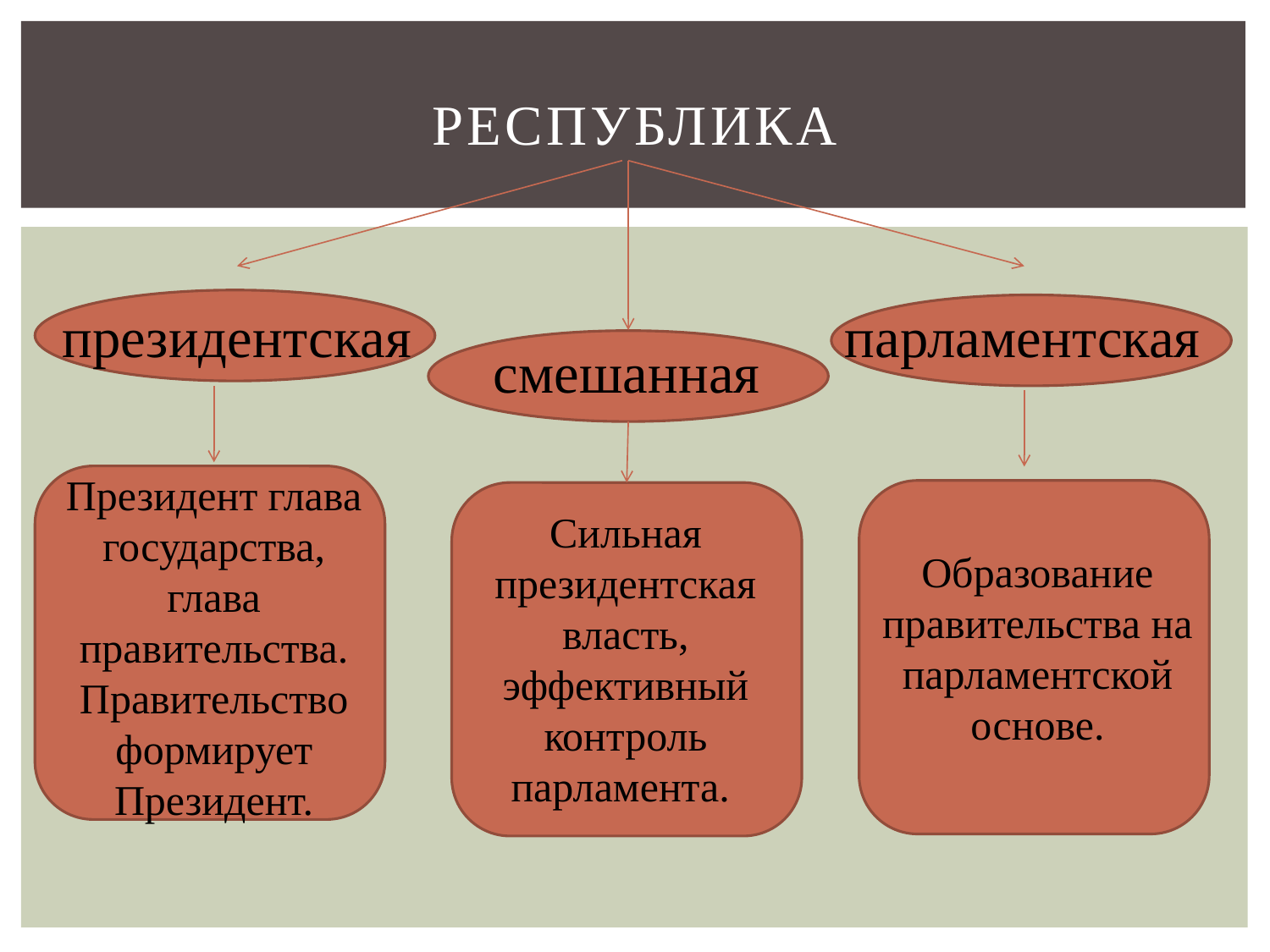

# РЕСПУБЛИКА

парламентская
президентская

смешанная

Президент глава государства, глава правительства.
Правительство формирует Президент.

Сильная президентская власть,
эффективный контроль парламента.
Образование правительства на парламентской основе.